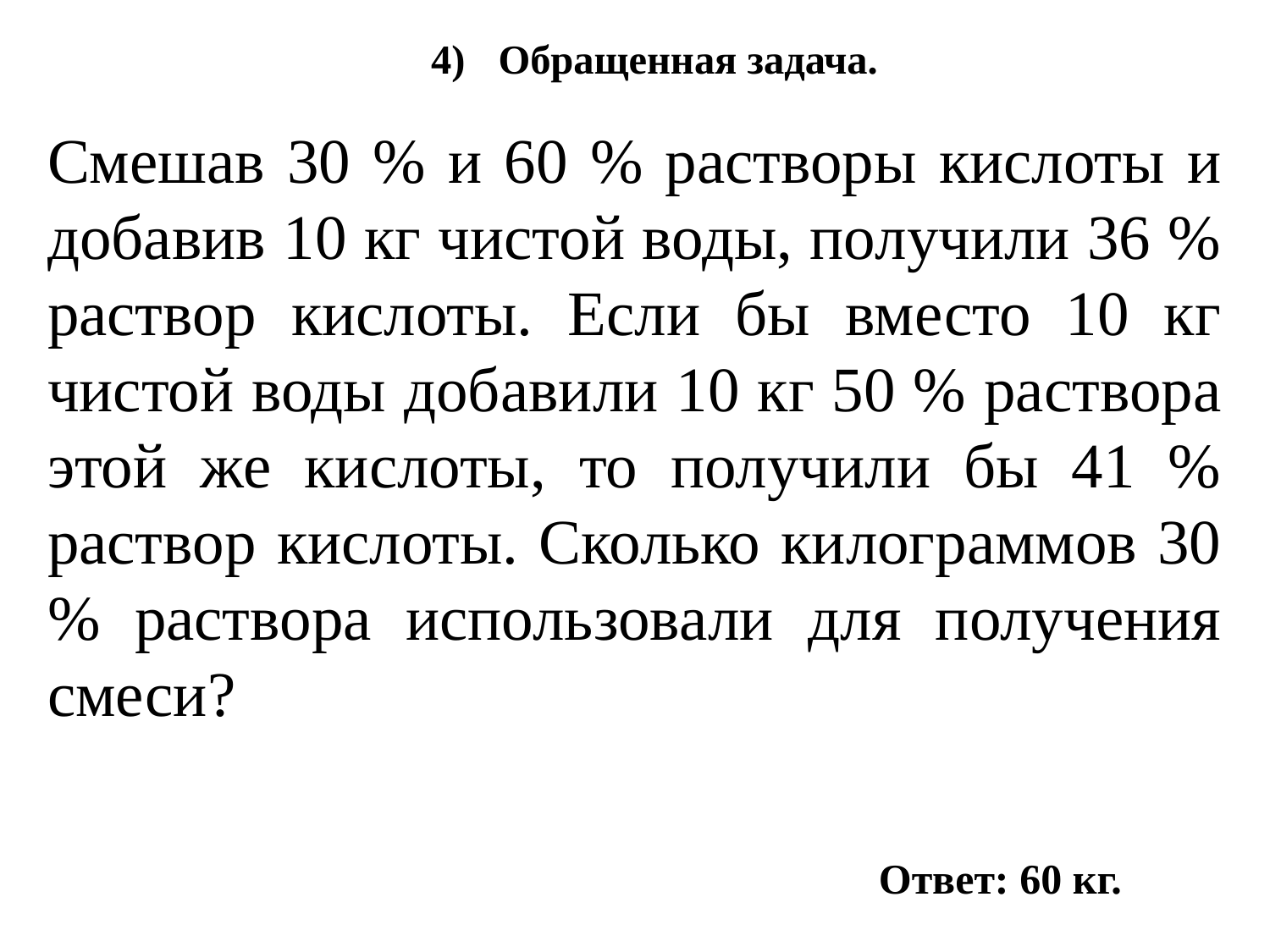

# 4)	Обращенная задача.
Смешав 30 % и 60 % растворы кислоты и добавив 10 кг чистой воды, получили 36 % раствор кислоты. Если бы вместо 10 кг чистой воды добавили 10 кг 50 % раствора этой же кислоты, то получили бы 41 % раствор кислоты. Сколько килограммов 30 % раствора использовали для получения смеси?

Ответ: 60 кг.